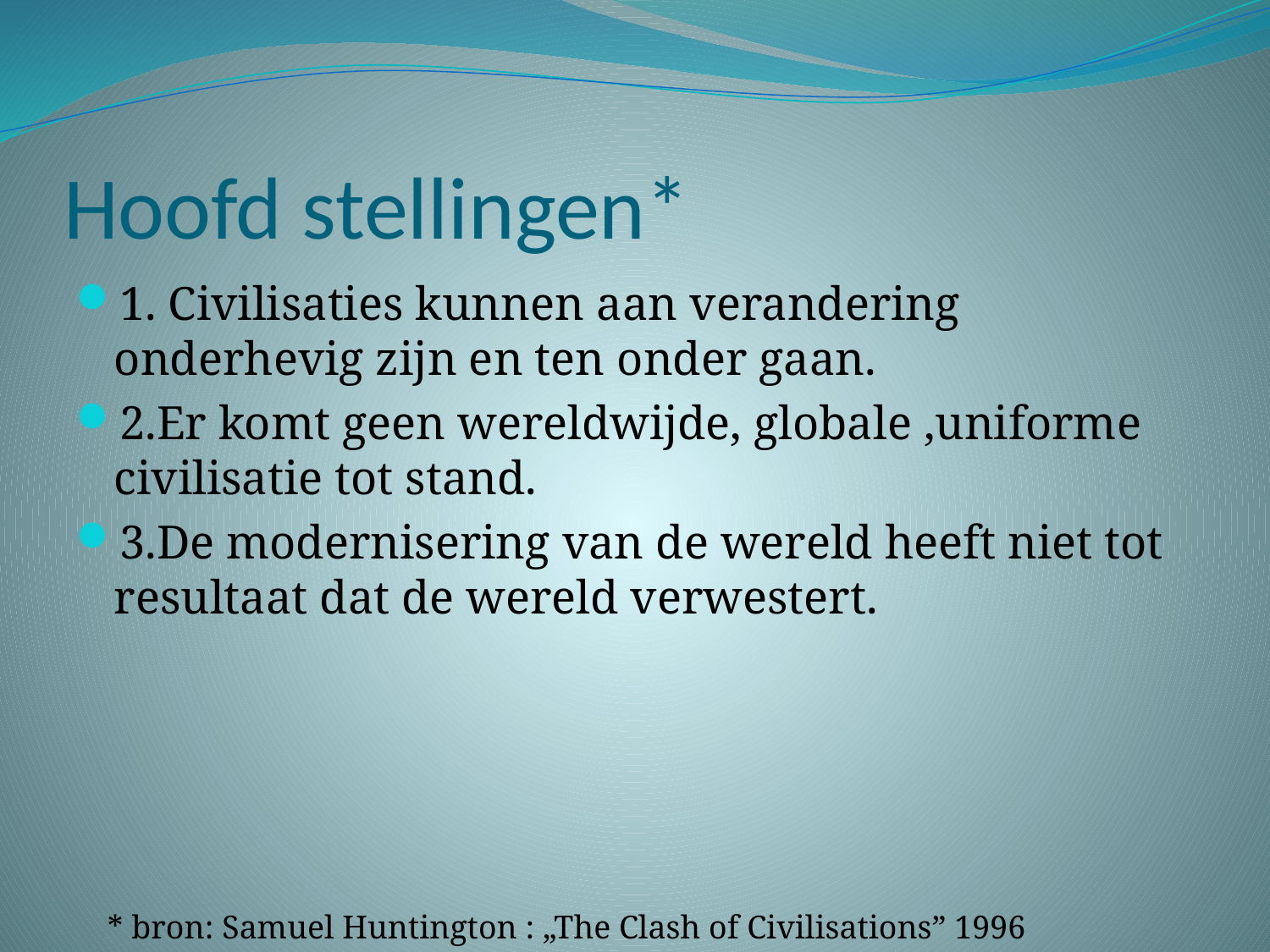

# Hoofd stellingen*
1. Civilisaties kunnen aan verandering onderhevig zijn en ten onder gaan.
2.Er komt geen wereldwijde, globale ,uniforme civilisatie tot stand.
3.De modernisering van de wereld heeft niet tot resultaat dat de wereld verwestert.
* bron: Samuel Huntington : „The Clash of Civilisations” 1996